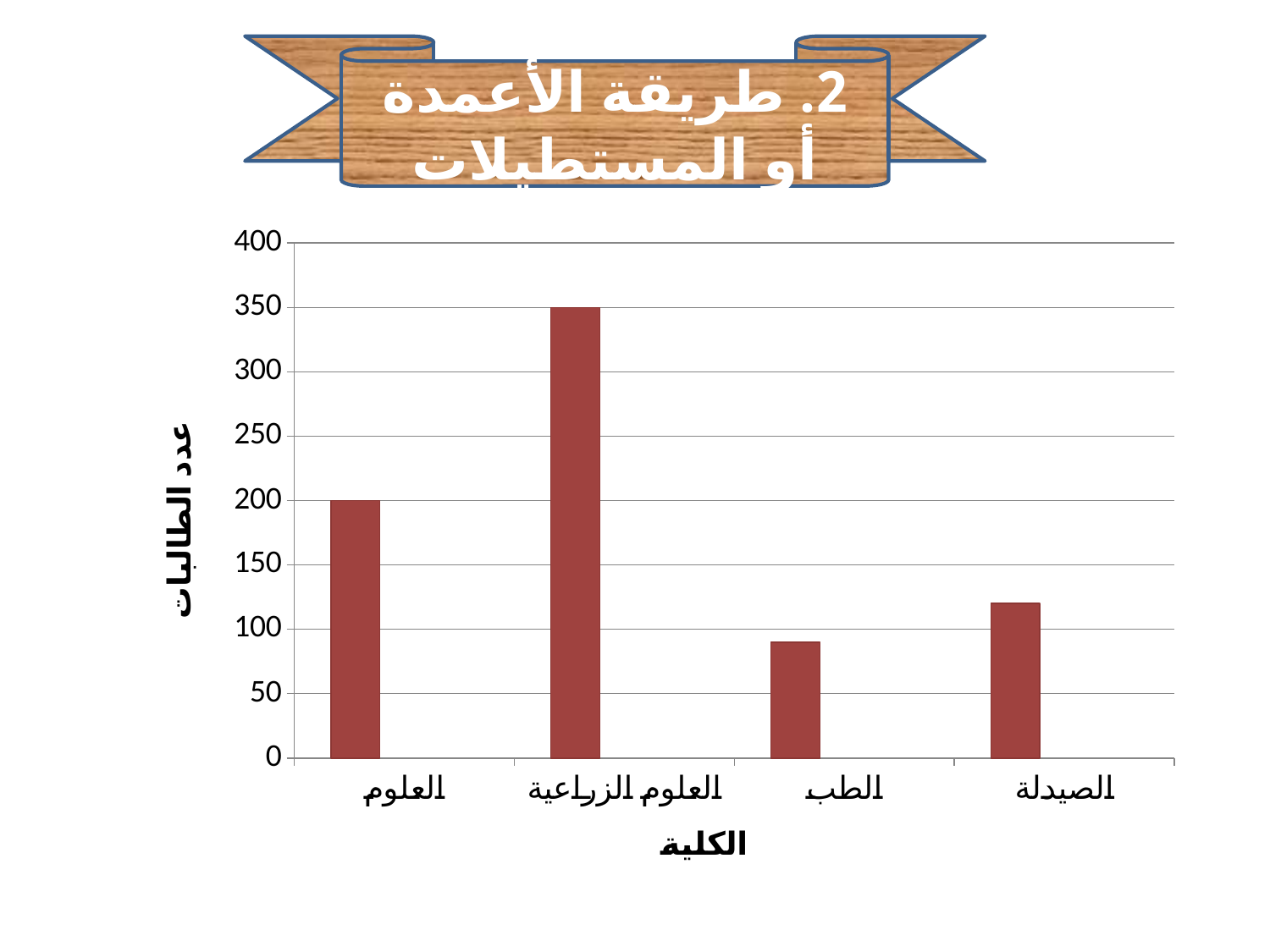

2. طريقة الأعمدة أو المستطيلات

### Chart

| Category | عدد الطالبات |  |  |
|---|---|---|---|
| العلوم | 200.0 | None | None |
| العلوم الزراعية | 350.0 | None | None |
| الطب | 90.0 | None | None |
| الصيدلة | 120.0 | None | None |